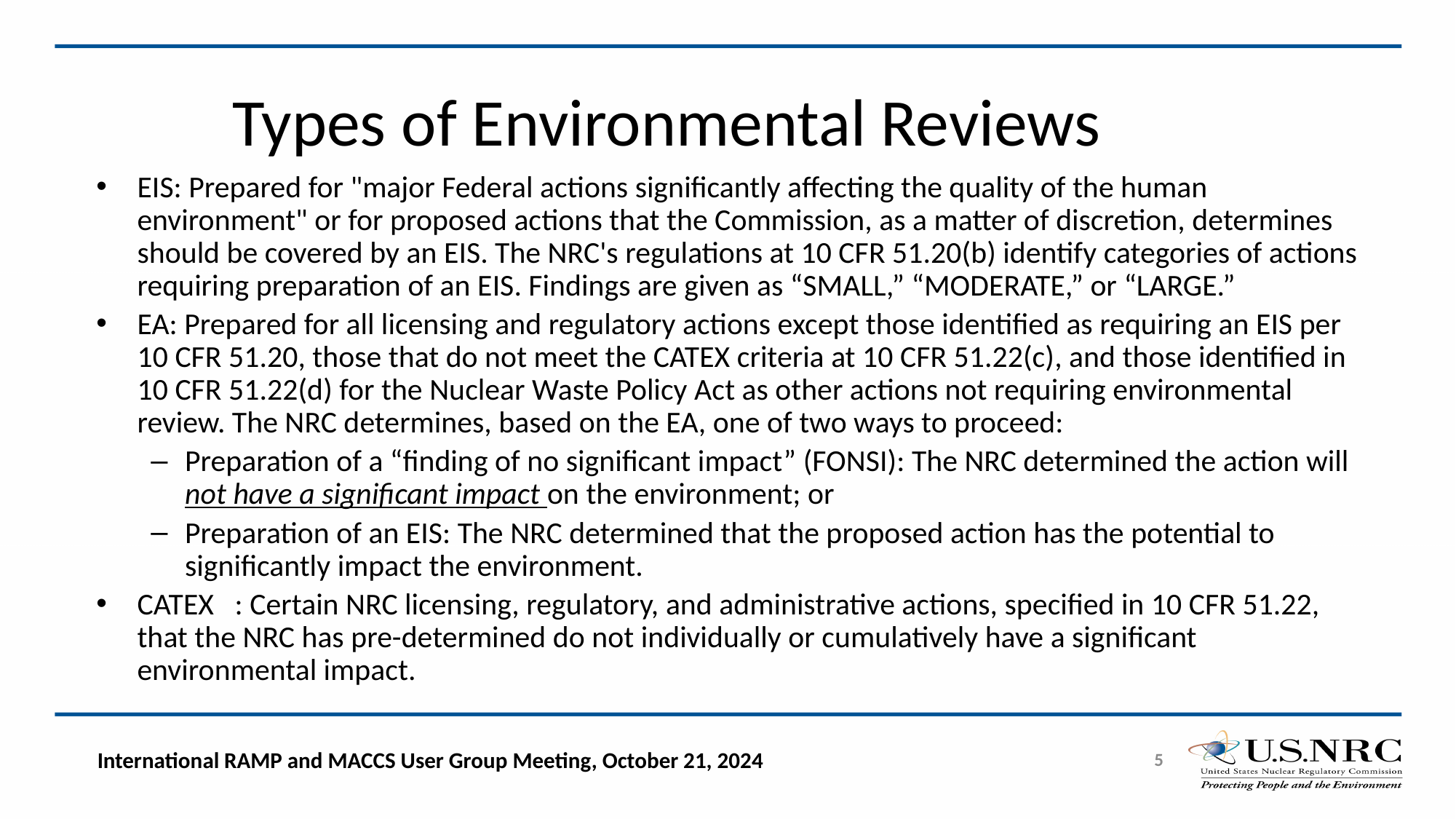

# Types of Environmental Reviews
EIS: Prepared for "major Federal actions significantly affecting the quality of the human environment" or for proposed actions that the Commission, as a matter of discretion, determines should be covered by an EIS. The NRC's regulations at 10 CFR 51.20(b) identify categories of actions requiring preparation of an EIS. Findings are given as “SMALL,” “MODERATE,” or “LARGE.”
EA: Prepared for all licensing and regulatory actions except those identified as requiring an EIS per 10 CFR 51.20, those that do not meet the CATEX criteria at 10 CFR 51.22(c), and those identified in 10 CFR 51.22(d) for the Nuclear Waste Policy Act as other actions not requiring environmental review. The NRC determines, based on the EA, one of two ways to proceed:
Preparation of a “finding of no significant impact” (FONSI): The NRC determined the action will not have a significant impact on the environment; or
Preparation of an EIS: The NRC determined that the proposed action has the potential to significantly impact the environment.
CATEX   : Certain NRC licensing, regulatory, and administrative actions, specified in 10 CFR 51.22, that the NRC has pre-determined do not individually or cumulatively have a significant environmental impact.

5
International RAMP and MACCS User Group Meeting, October 21, 2024